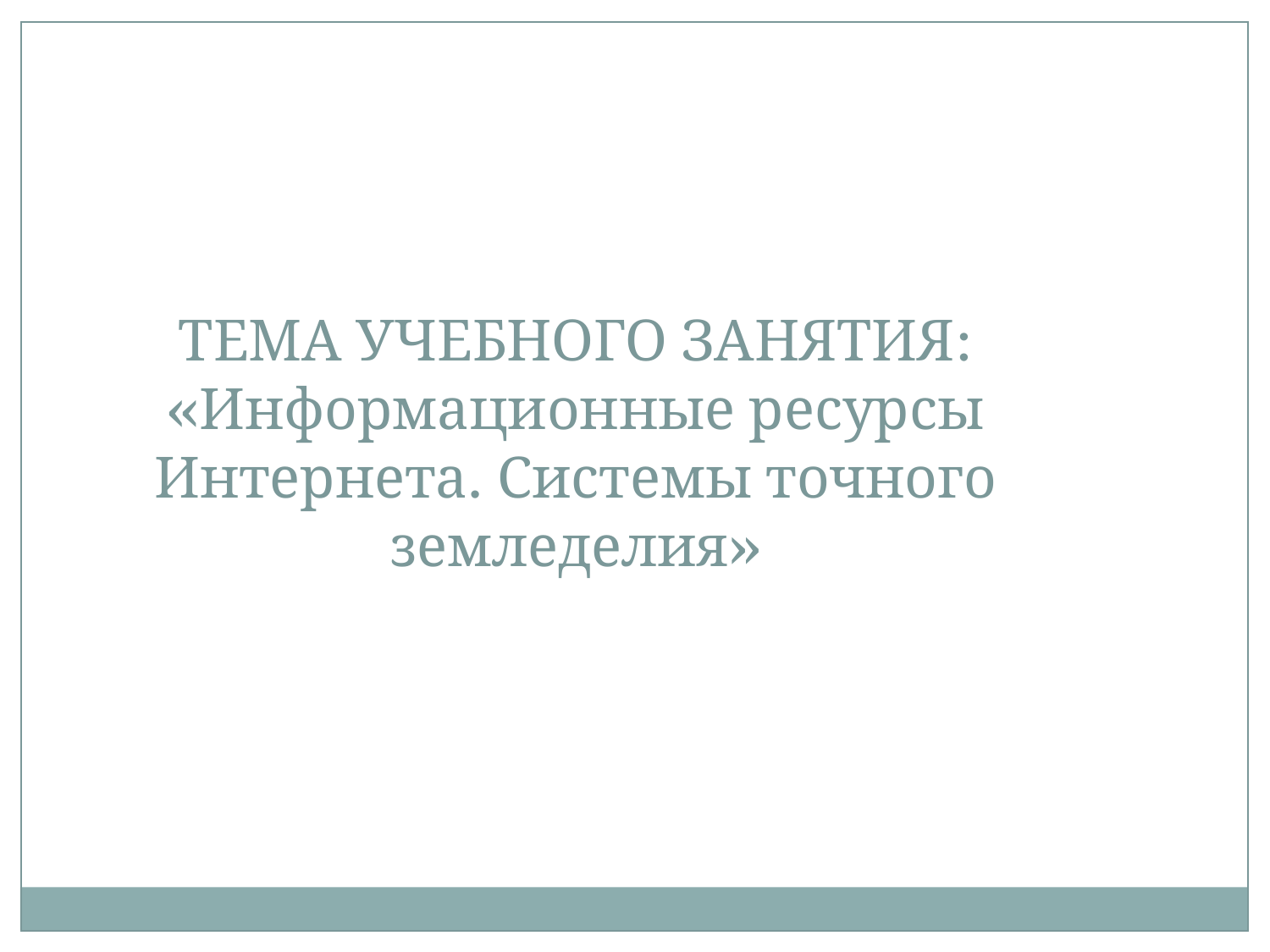

ТЕМА УЧЕБНОГО ЗАНЯТИЯ: «Информационные ресурсы Интернета. Системы точного земледелия»